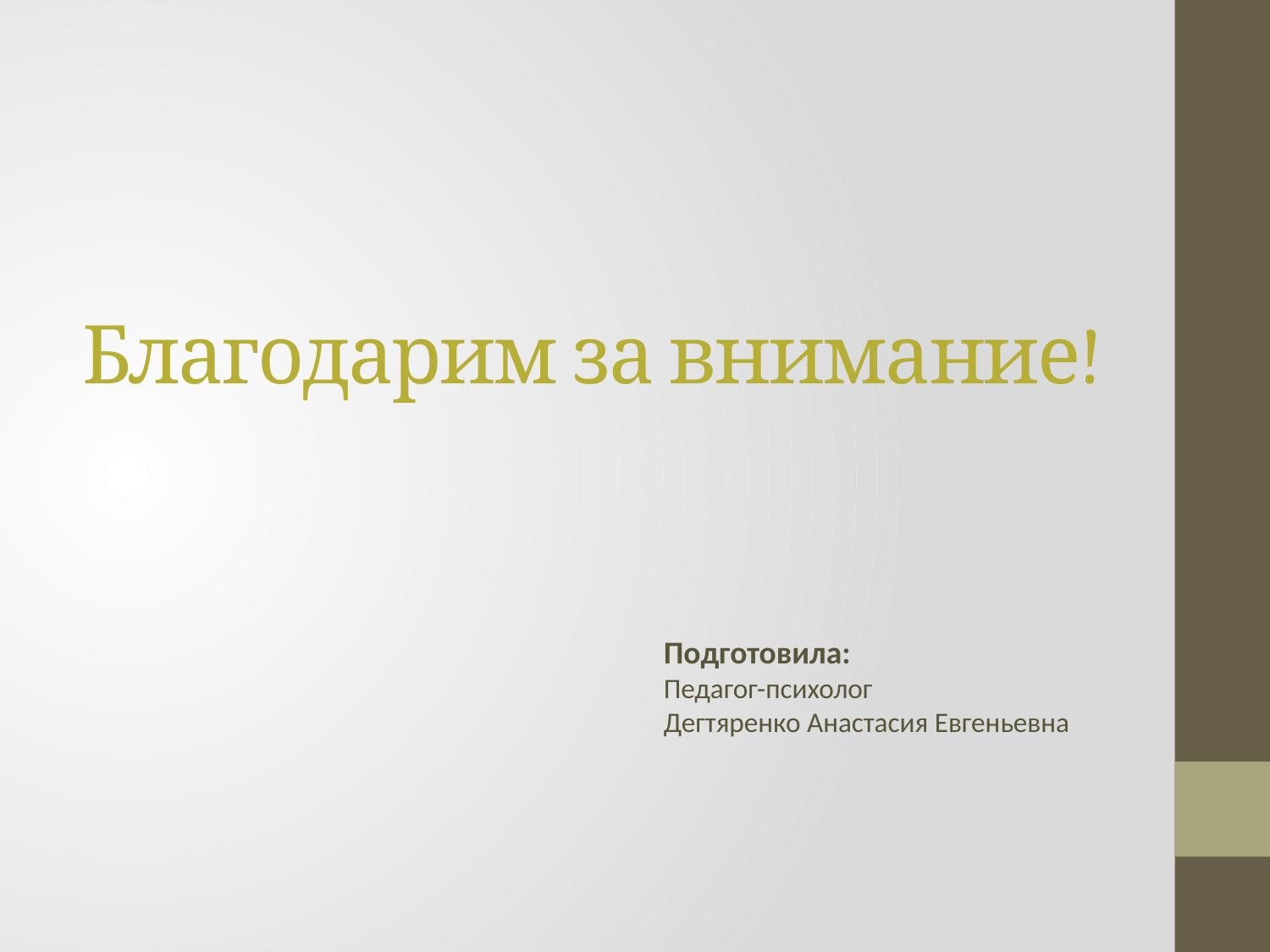

# Благодарим за внимание!
Подготовила:
Педагог-психолог
Дегтяренко Анастасия Евгеньевна